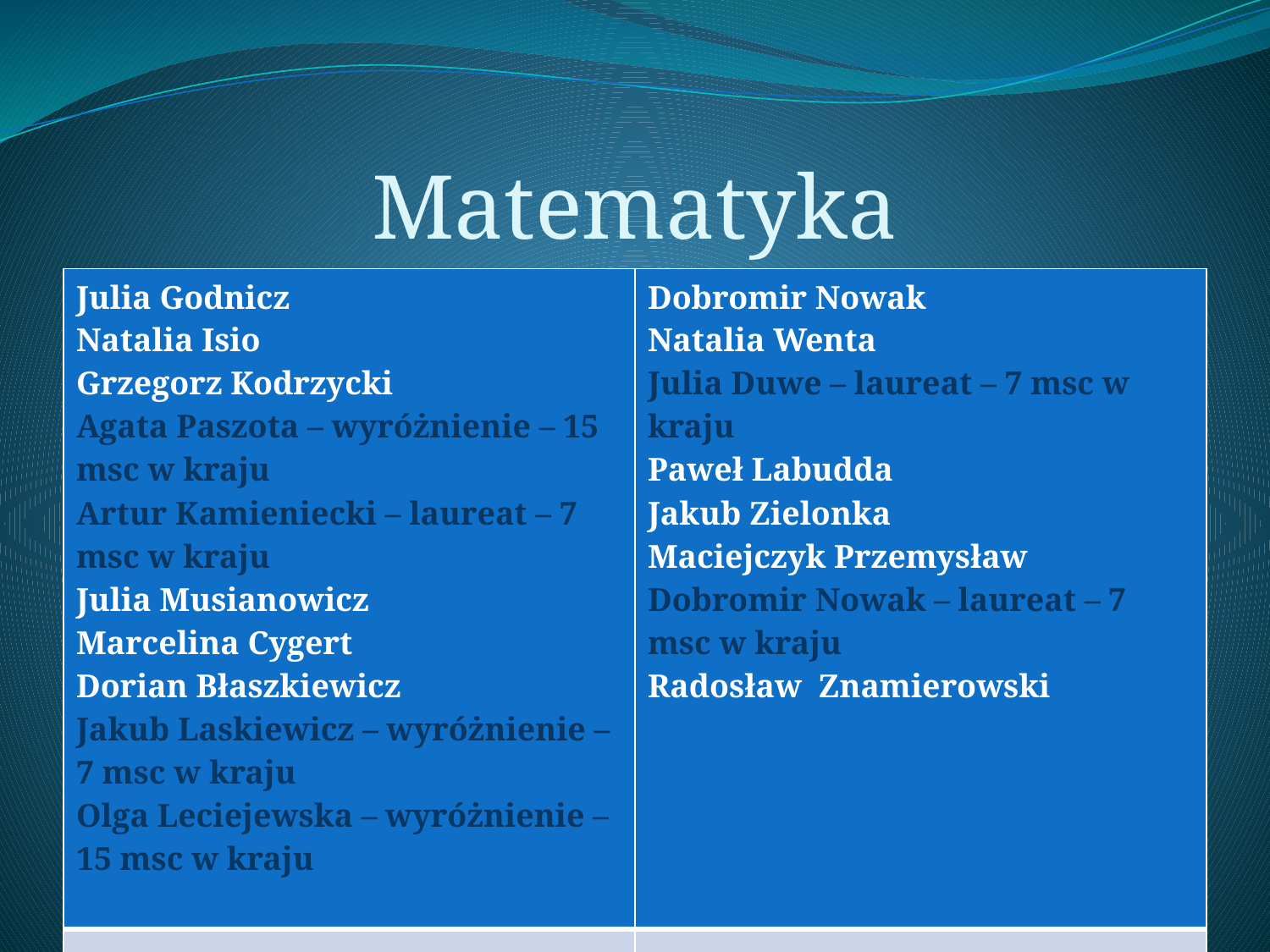

# Matematyka
| Julia Godnicz Natalia Isio Grzegorz Kodrzycki Agata Paszota – wyróżnienie – 15 msc w kraju Artur Kamieniecki – laureat – 7 msc w kraju Julia Musianowicz Marcelina Cygert Dorian Błaszkiewicz Jakub Laskiewicz – wyróżnienie – 7 msc w kraju Olga Leciejewska – wyróżnienie – 15 msc w kraju | Dobromir Nowak Natalia Wenta Julia Duwe – laureat – 7 msc w kraju Paweł Labudda Jakub Zielonka Maciejczyk Przemysław Dobromir Nowak – laureat – 7 msc w kraju Radosław Znamierowski |
| --- | --- |
|  |  |